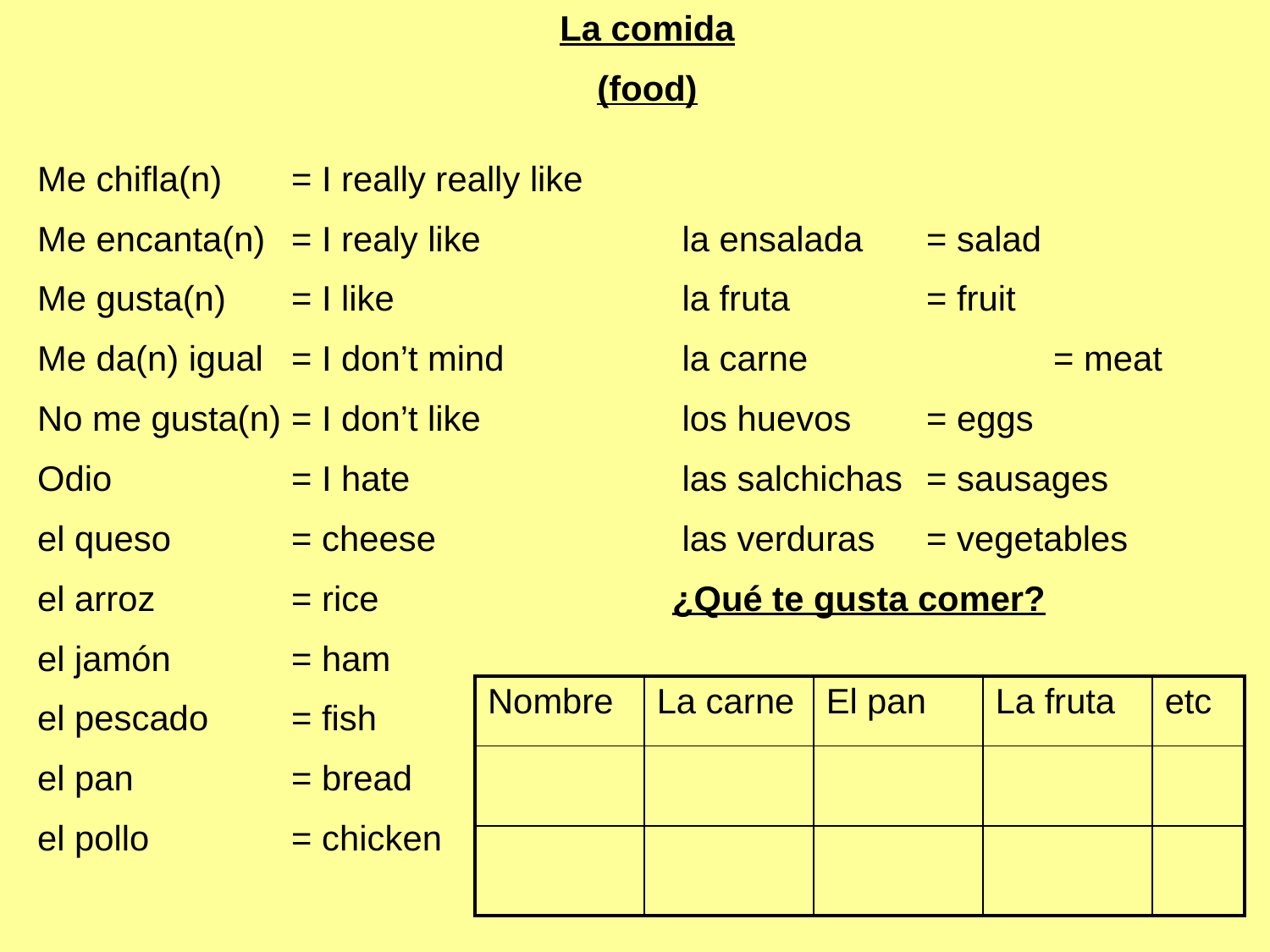

La comida
(food)

Me chifla(n)	= I really really like
Me encanta(n)	= I realy like		 la ensalada	= salad
Me gusta(n)	= I like			 la fruta		= fruit
Me da(n) igual	= I don’t mind		 la carne		= meat
No me gusta(n)	= I don’t like		 los huevos	= eggs
Odio		= I hate		 	 las salchichas	= sausages
el queso	= cheese		 las verduras	= vegetables
el arroz		= rice			¿Qué te gusta comer?
el jamón	= ham
el pescado	= fish
el pan		= bread
el pollo		= chicken

| Nombre | La carne | El pan | La fruta | etc |
| --- | --- | --- | --- | --- |
|  |  |  |  |  |
|  |  |  |  |  |